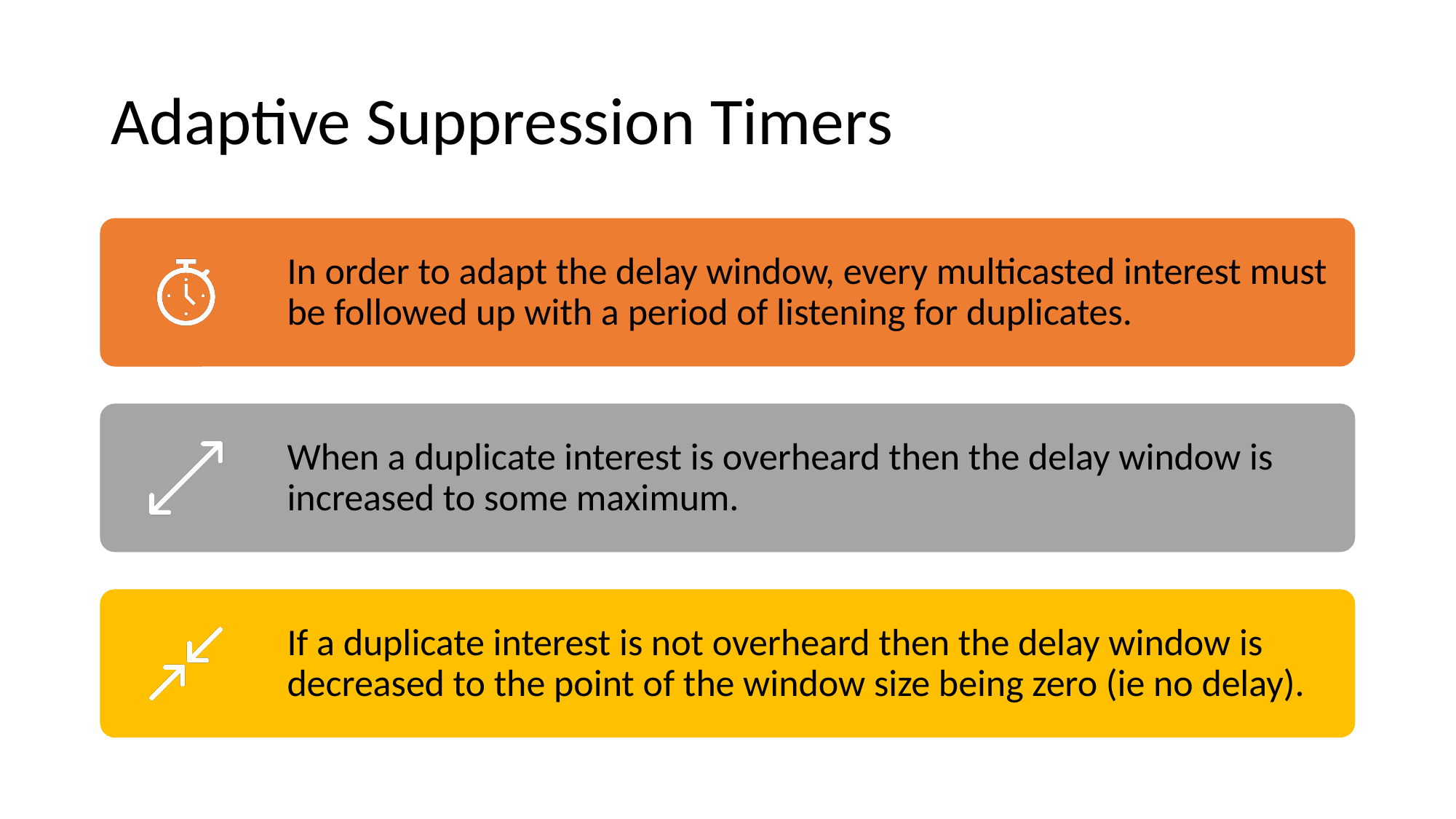

# Adaptive Suppression Timers
In order to adapt the delay window, every multicasted interest must be followed up with a period of listening for duplicates.
When a duplicate interest is overheard then the delay window is increased to some maximum.
If a duplicate interest is not overheard then the delay window is decreased to the point of the window size being zero (ie no delay).